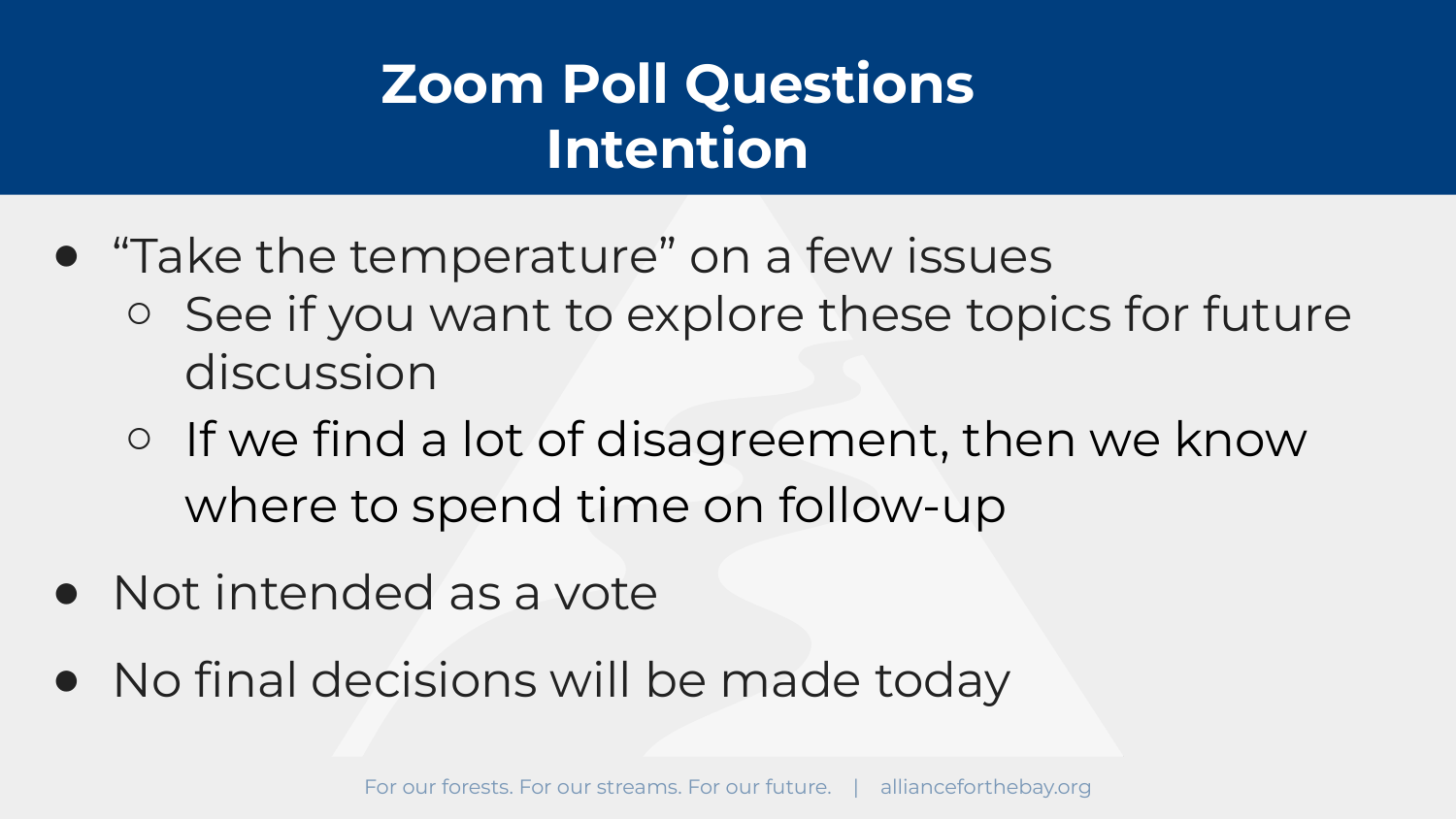

Zoom Poll Questions
Intention
“Take the temperature” on a few issues
See if you want to explore these topics for future discussion
If we find a lot of disagreement, then we know where to spend time on follow-up

Not intended as a vote

No final decisions will be made today